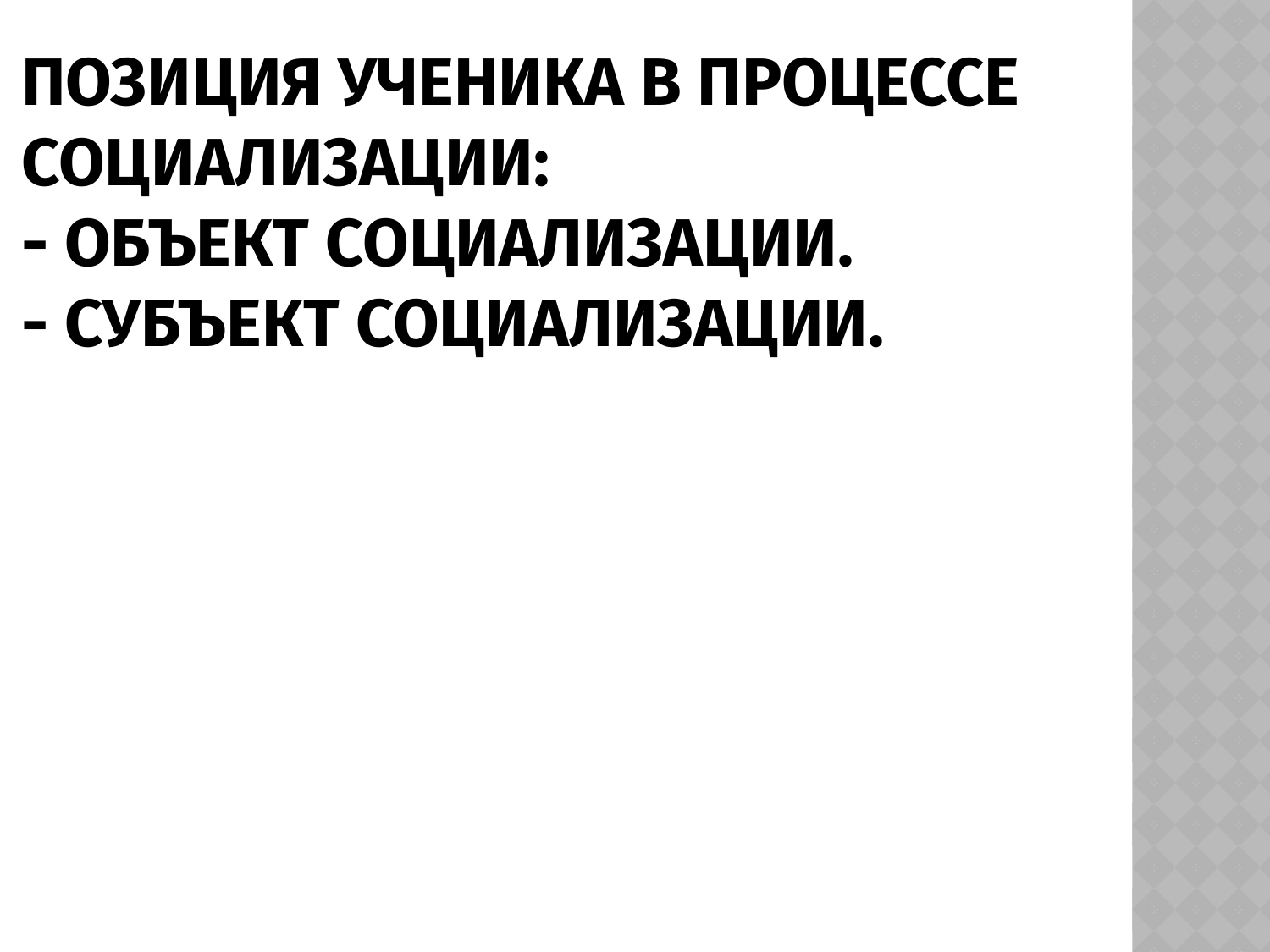

# Позиция ученика в процессе социализации: - Объект социализации. - Субъект социализации.